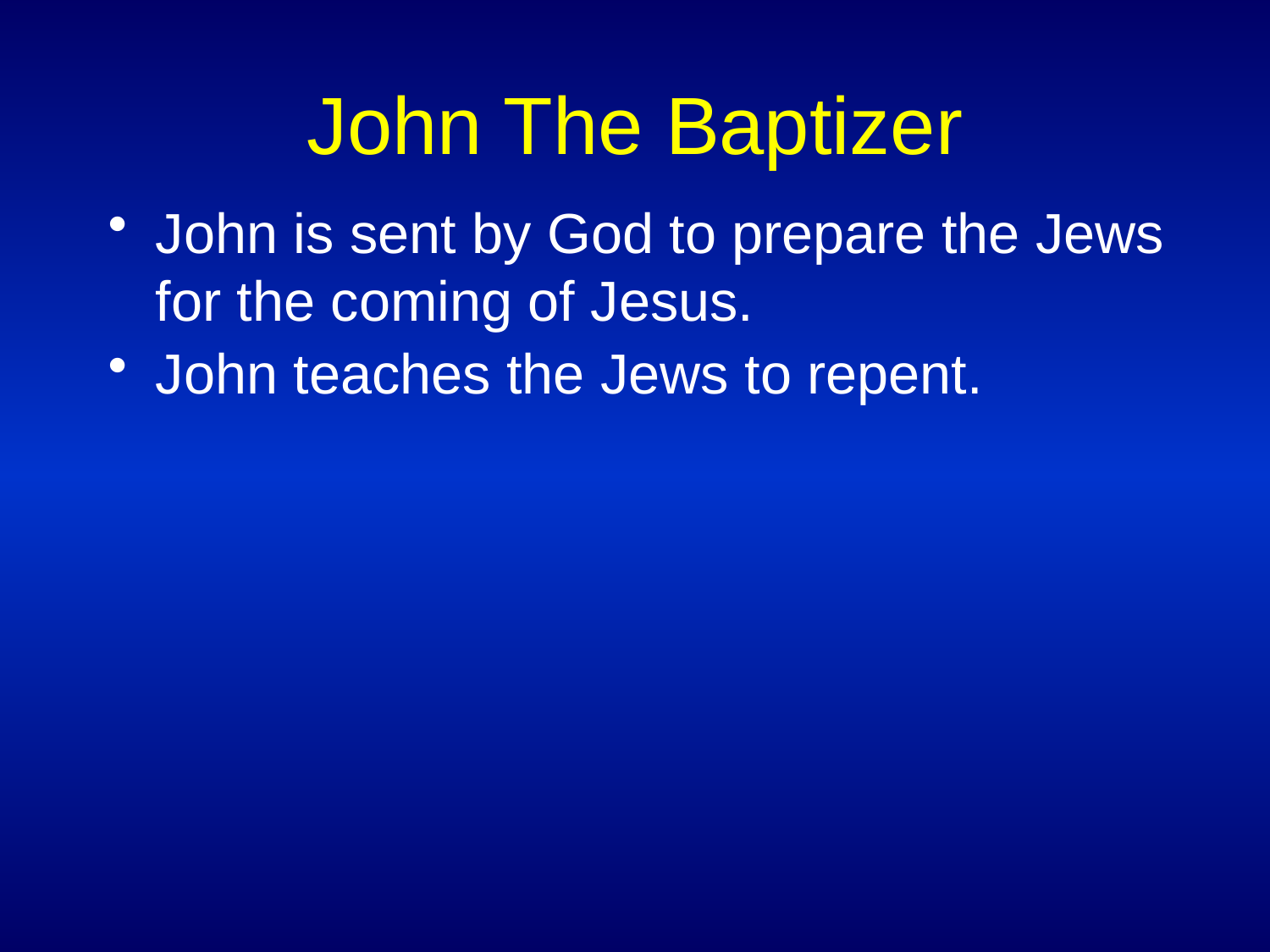

# John The Baptizer
John is sent by God to prepare the Jews for the coming of Jesus.
John teaches the Jews to repent.